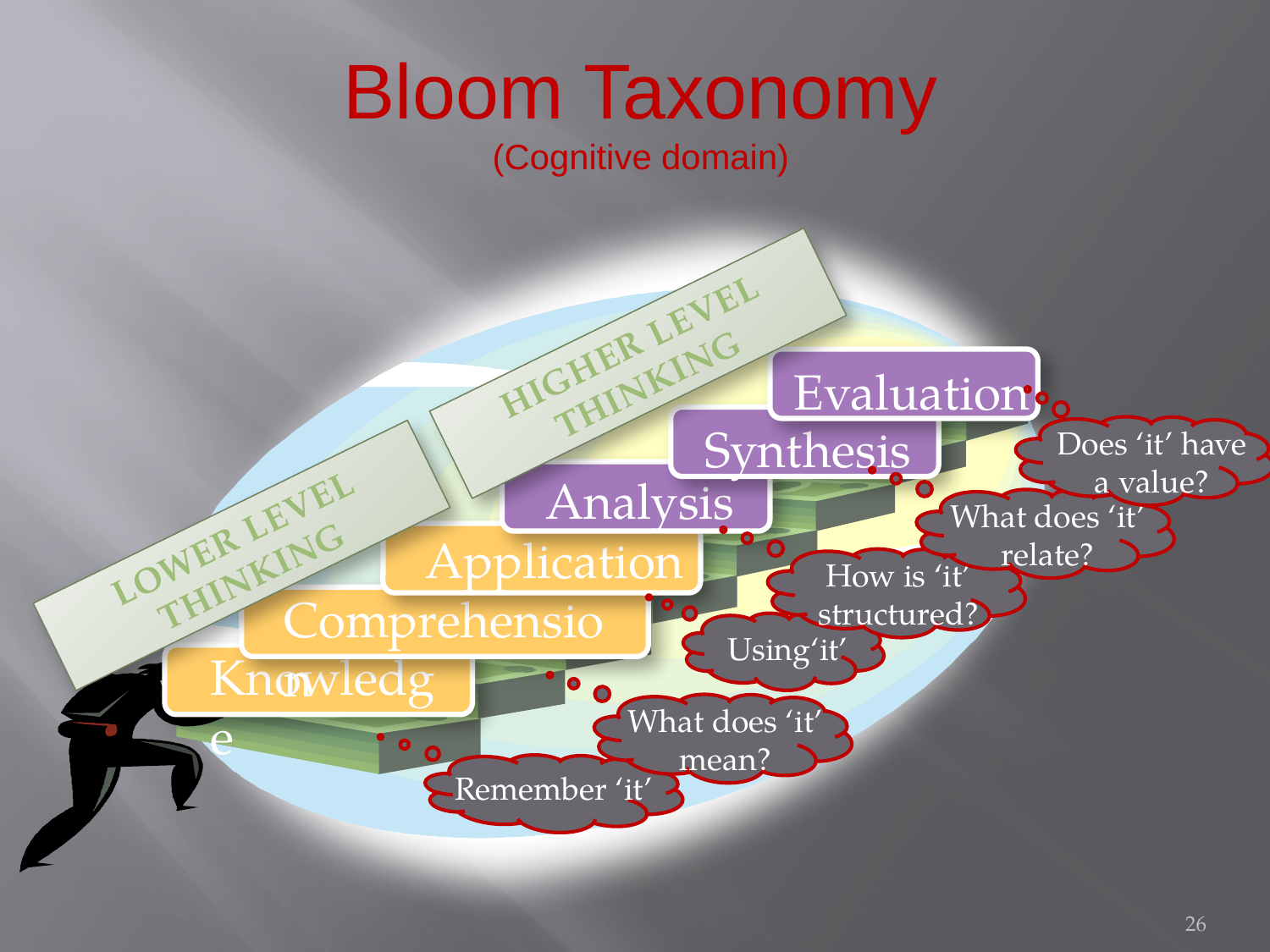

Bloom Taxonomy
(Cognitive domain)

Evaluation

Synthesis

Does ‘it’ have a value?

Analysis

What does ‘it’ relate?

Application

How is ‘it’ structured?

Comprehension

Using‘it’

Knowledge

What does ‘it’ mean?

Remember ‘it’
HIGHER LEVEL THINKING
LOWER LEVEL THINKING
26
Abd Karim Alias@2010